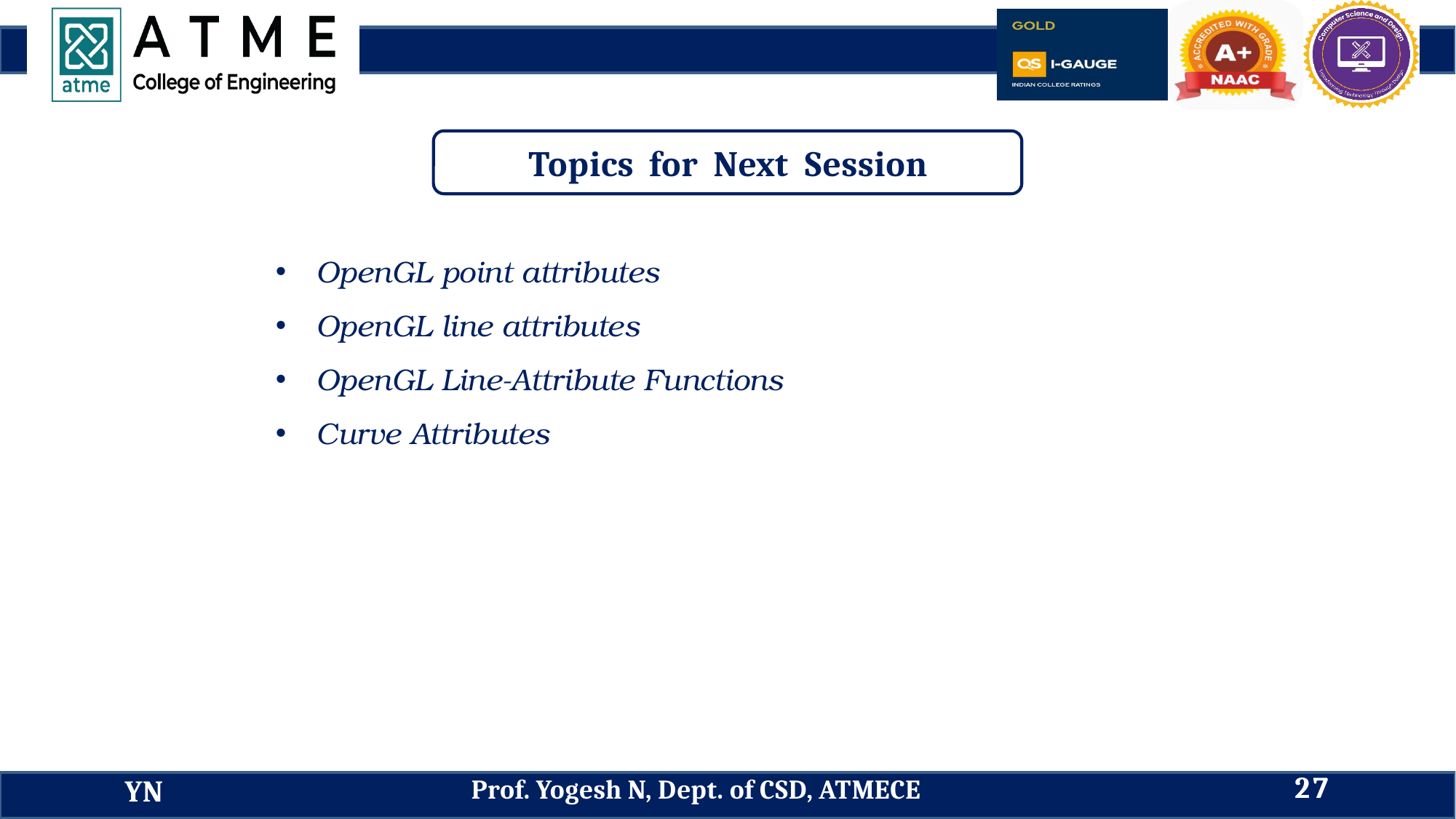

Topics  for  Next  Session
OpenGL point attributes
OpenGL line attributes
OpenGL Line-Attribute Functions
Curve Attributes

27
Prof. Yogesh N, Dept. of CSD, ATMECE
YN